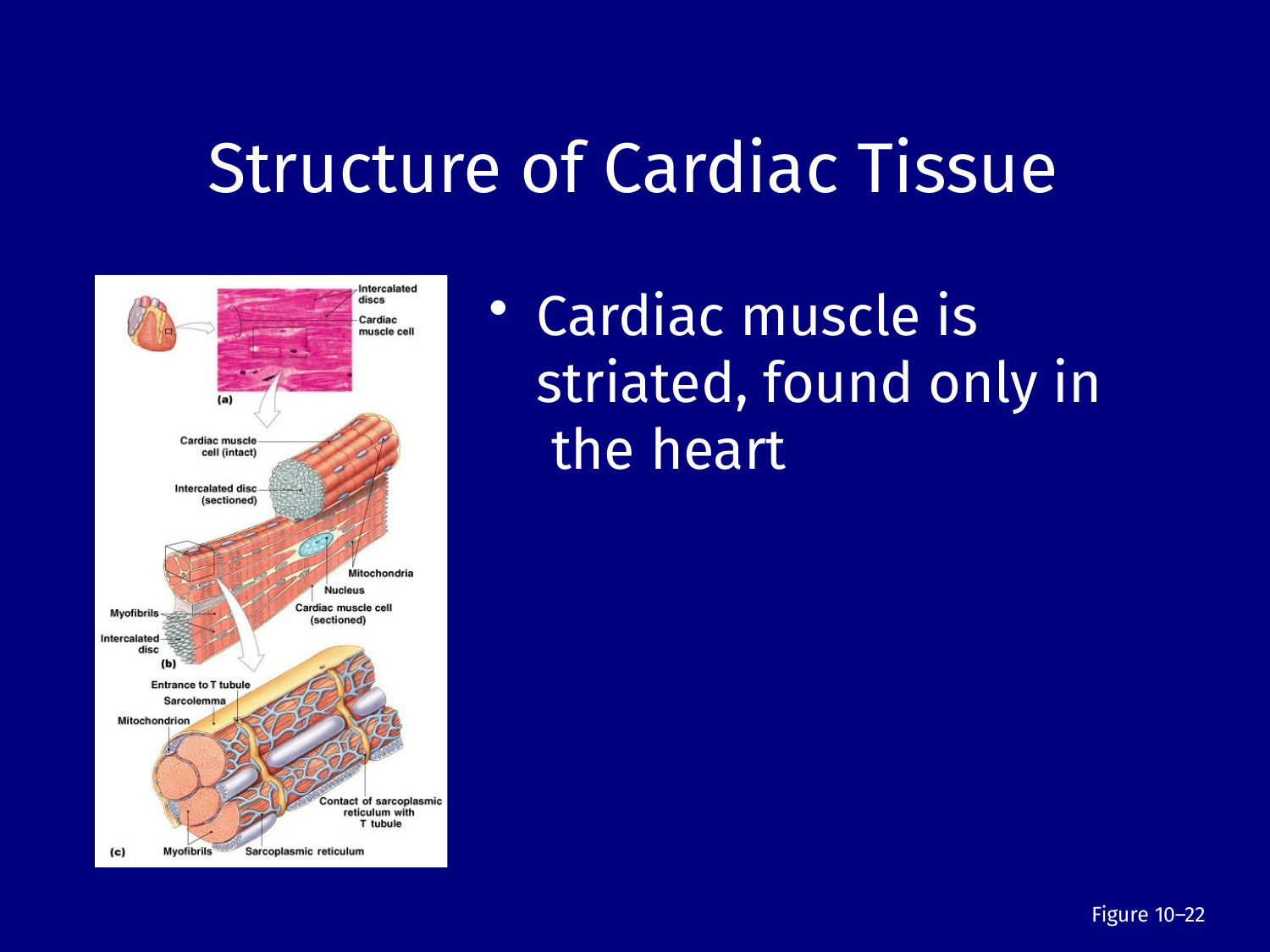

# Structure of Cardiac Tissue

Cardiac muscle is  striated, found only in  the heart
Figure 10–22